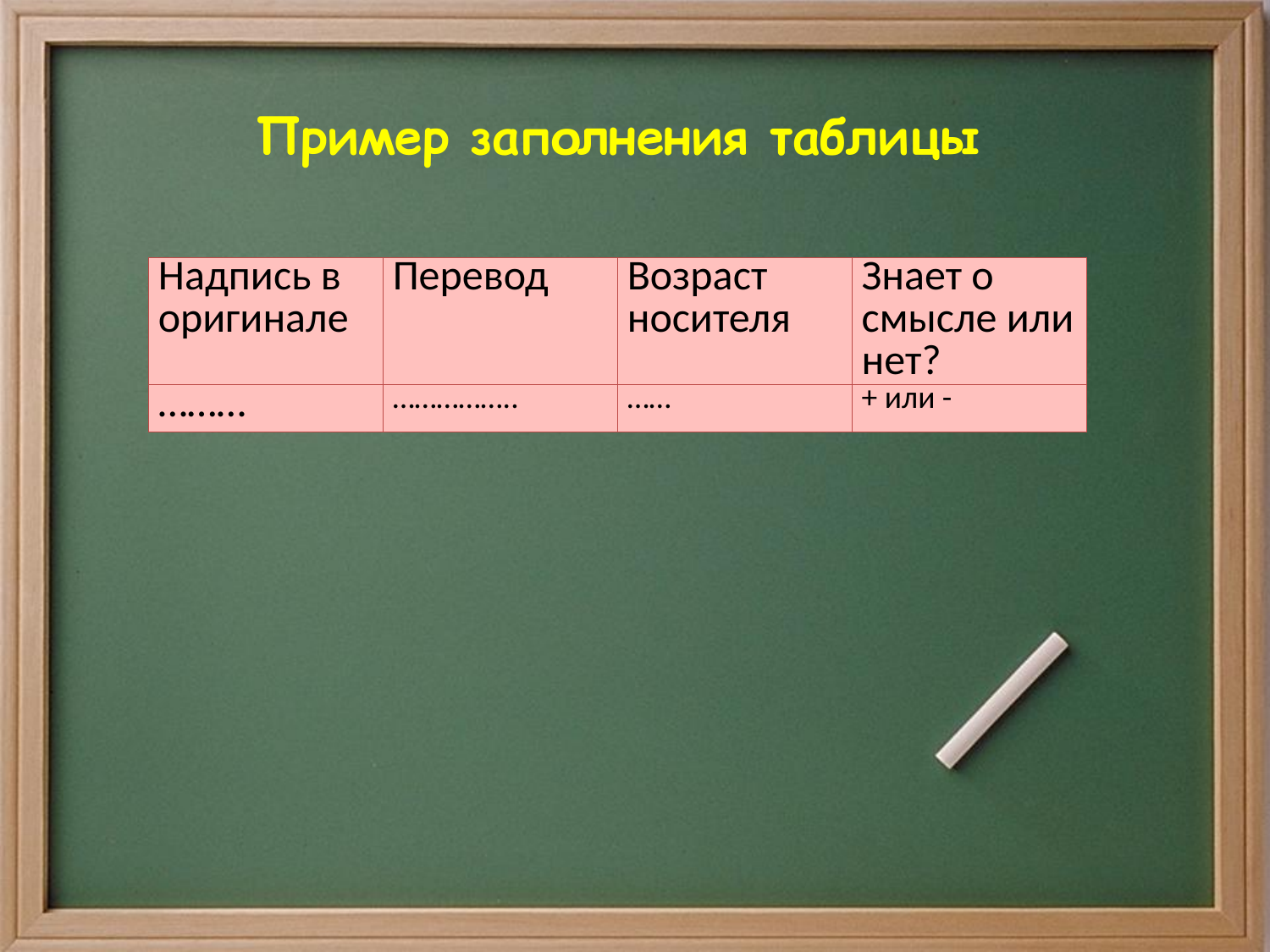

Пример заполнения таблицы
| Надпись в оригинале | Перевод | Возраст носителя | Знает о смысле или нет? |
| --- | --- | --- | --- |
| ……… | …………….. | …… | + или - |